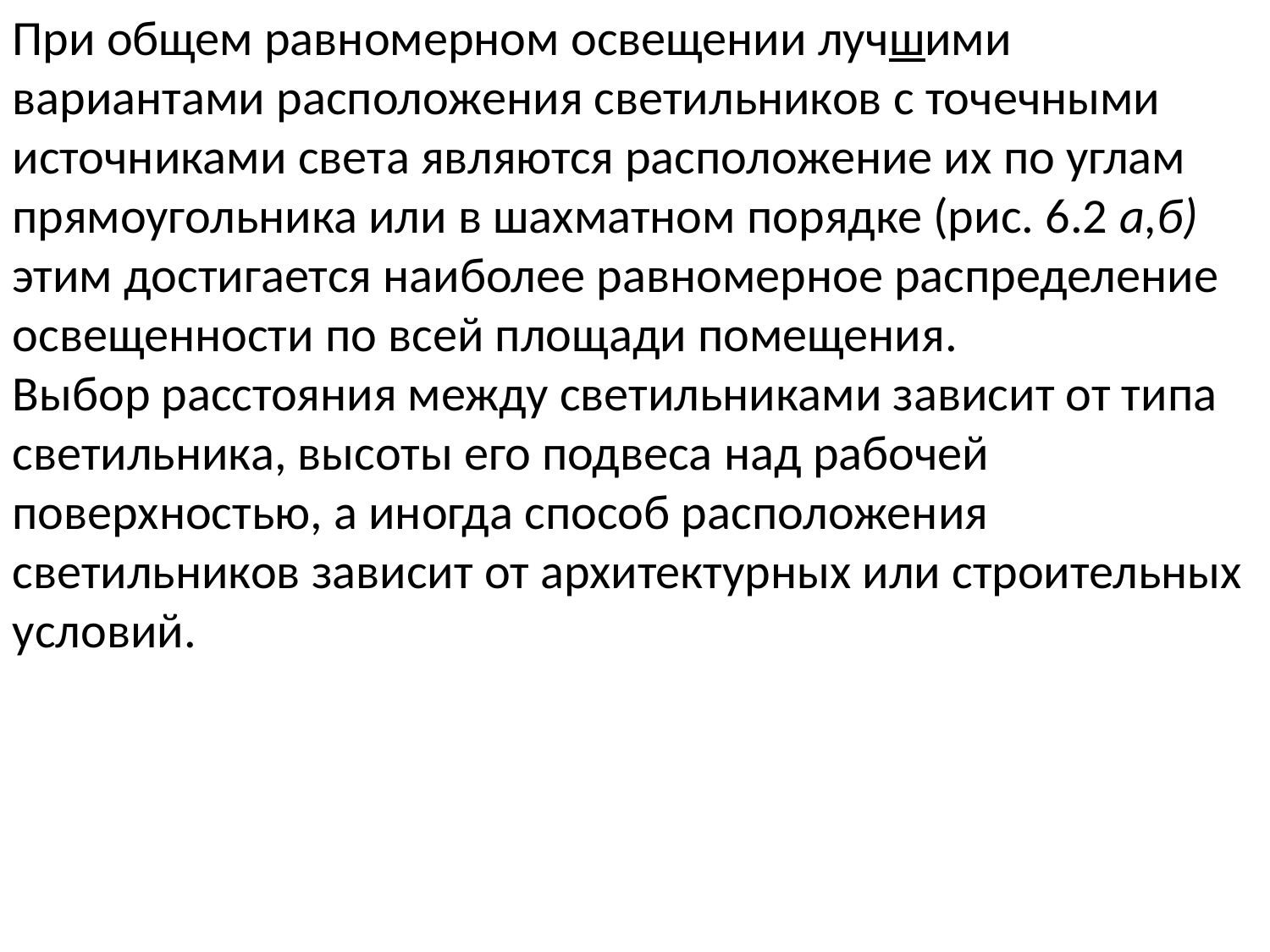

При общем равномерном освещении лучшими вариантами расположения светильников с точечными источниками света являются расположение их по углам прямоугольника или в шахматном порядке (рис. 6.2 а,б) этим достигается наиболее равномерное распределение освещенности по всей площади помещения.
Выбор расстояния между светильниками зависит от типа светильника, высоты его подвеса над рабочей поверхностью, а иногда способ расположения светильников зависит от архитектурных или строительных условий.